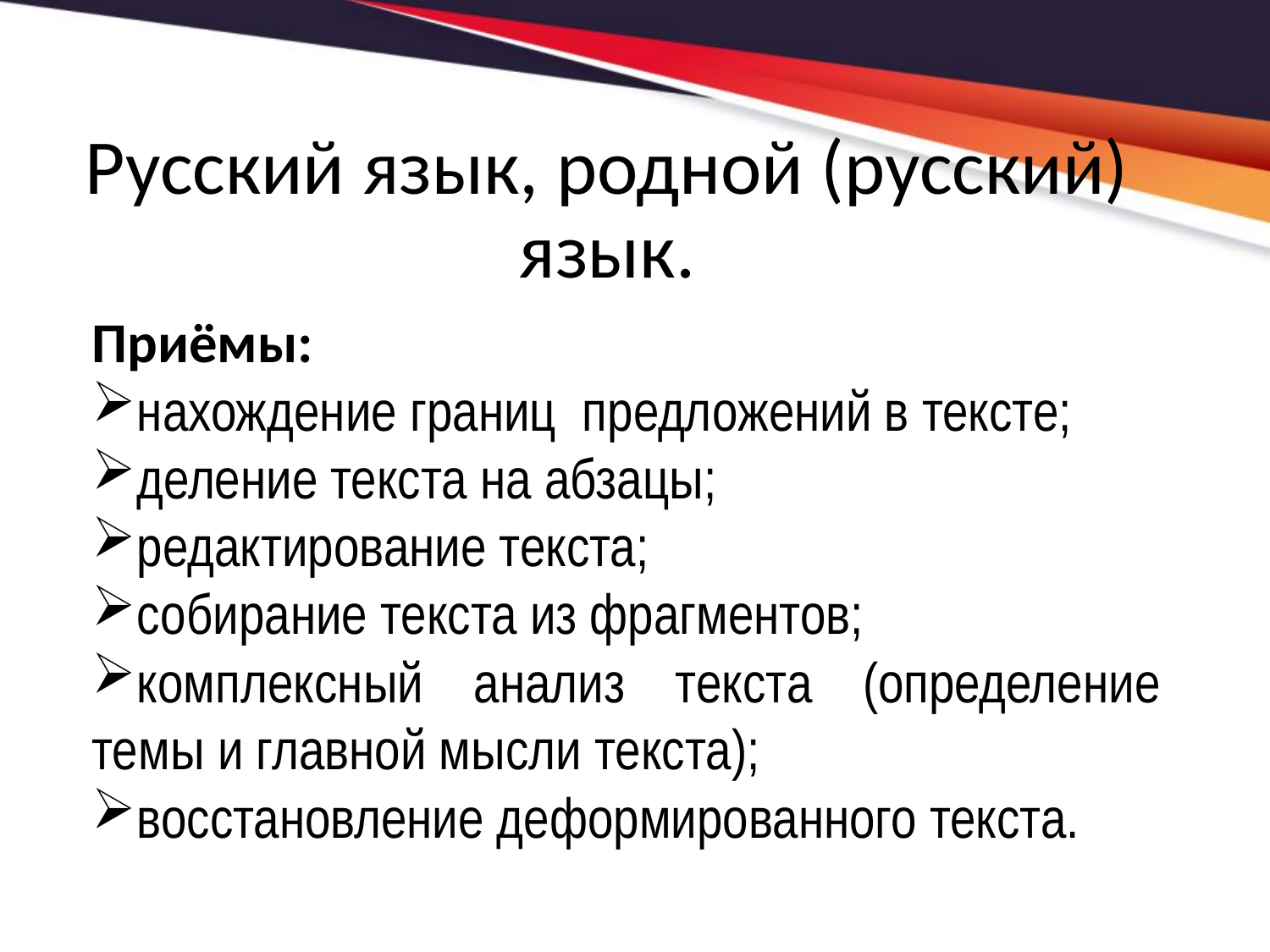

# Русский язык, родной (русский) язык.
Приёмы:
нахождение границ  предложений в тексте;
деление текста на абзацы;
редактирование текста;
собирание текста из фрагментов;
комплексный анализ текста (определение темы и главной мысли текста);
восстановление деформированного текста.